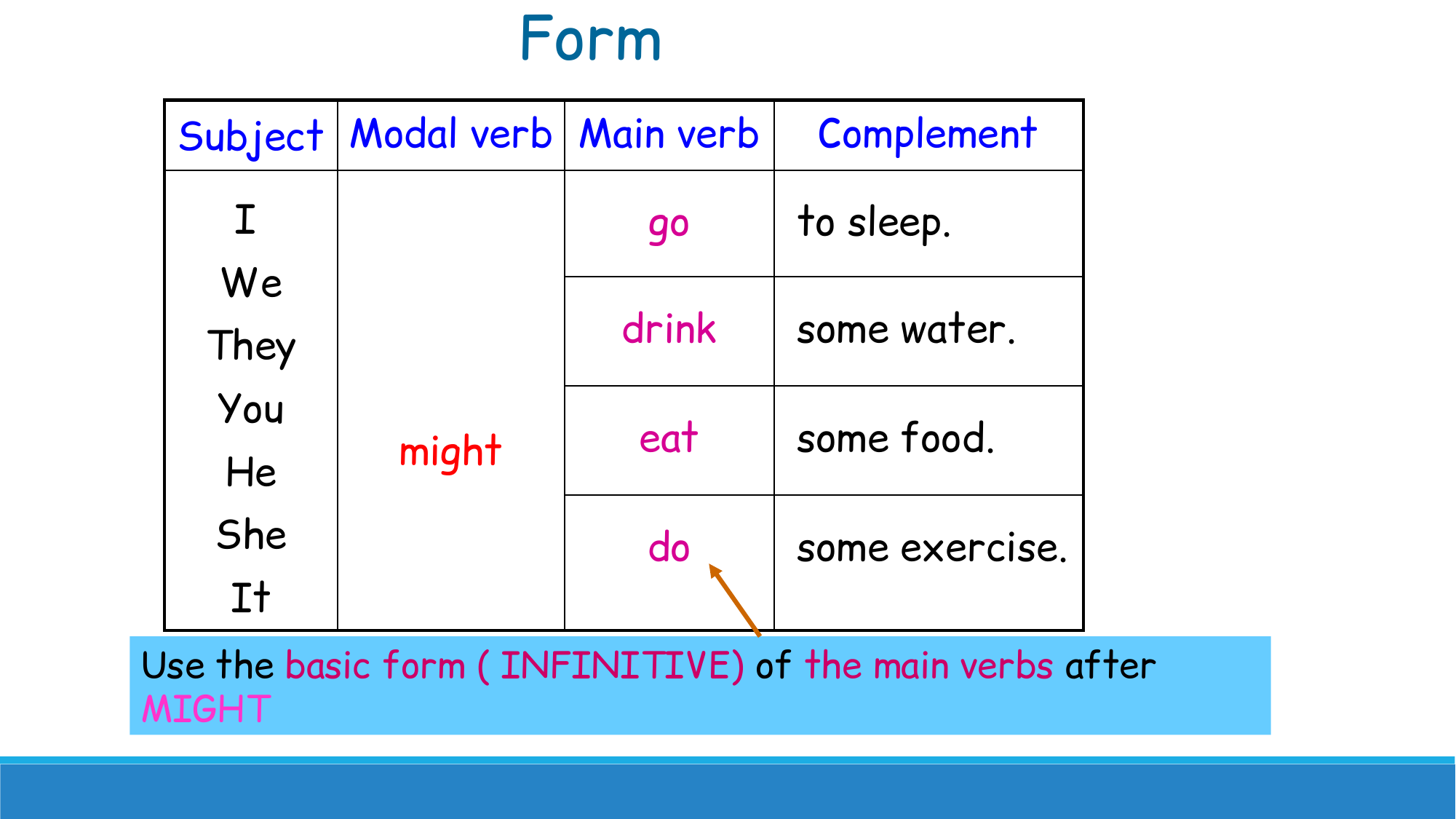

Form
| Subject | Modal verb | Main verb | Complement |
| --- | --- | --- | --- |
| I We They You He She It | might | go | to sleep. |
|  |  | drink | some water. |
|  |  | eat | some food. |
|  |  | do | some exercise. |

Use the basic form ( INFINITIVE) of the main verbs after MIGHT